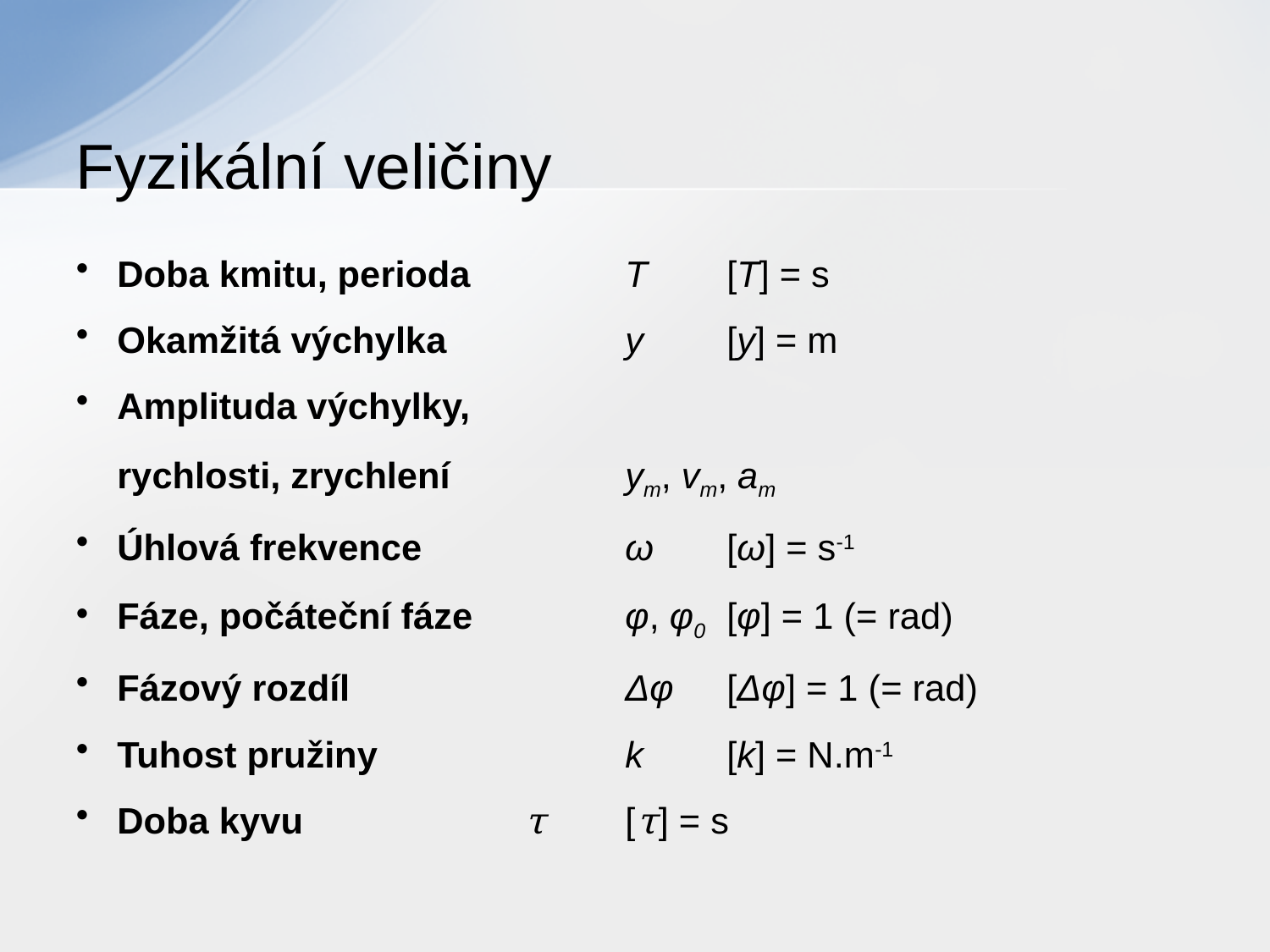

# Fyzikální veličiny
Doba kmitu, perioda		T	[T] = s
Okamžitá výchylka		y	[y] = m
Amplituda výchylky,
rychlosti, zrychlení		ym, vm, am
Úhlová frekvence		ω	[ω] = s-1
Fáze, počáteční fáze		φ, φ0	[φ] = 1 (= rad)
Fázový rozdíl			Δφ	[Δφ] = 1 (= rad)
Tuhost pružiny			k	[k] = N.m-1
Doba kyvu			τ	[τ] = s